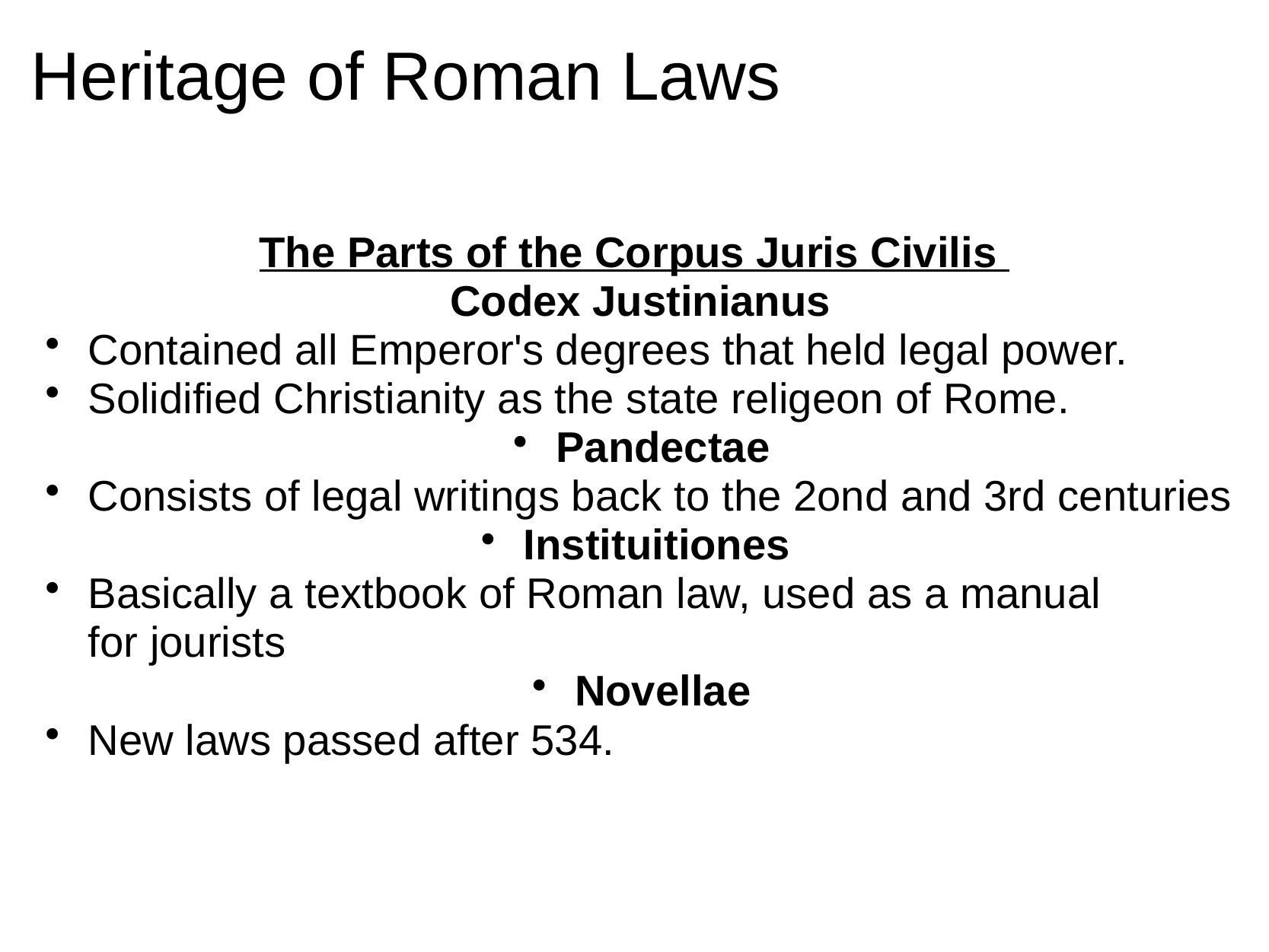

# Heritage of Roman Laws
The Parts of the Corpus Juris Civilis
 Codex Justinianus
Contained all Emperor's degrees that held legal power.
Solidified Christianity as the state religeon of Rome.
Pandectae
Consists of legal writings back to the 2ond and 3rd centuries
Instituitiones
Basically a textbook of Roman law, used as a manual for jourists
Novellae
New laws passed after 534.